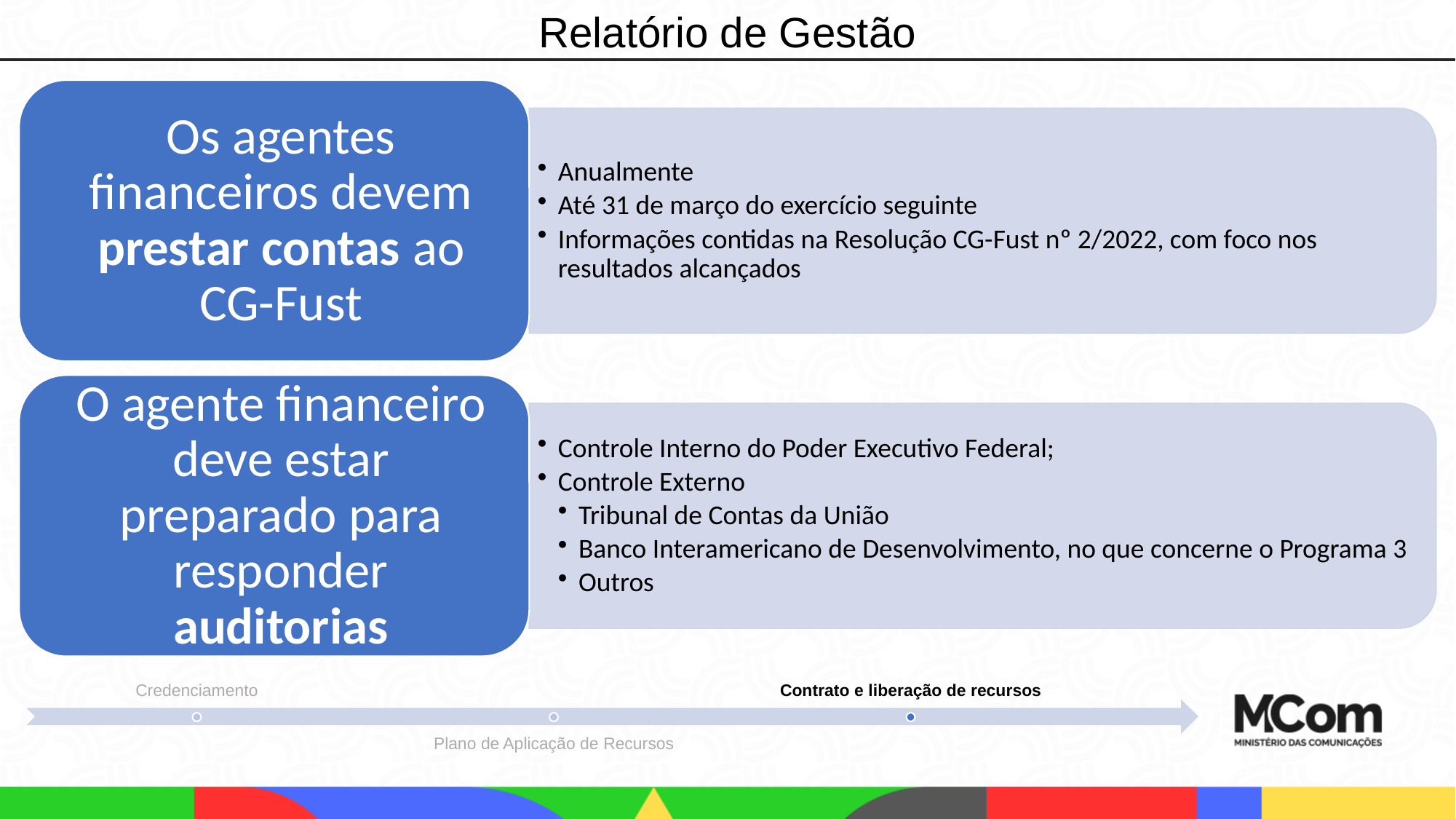

Relatório de Gestão
Anualmente
Até 31 de março do exercício seguinte
Informações contidas na Resolução CG-Fust nº 2/2022, com foco nos resultados alcançados
Os agentes financeiros devem prestar contas ao CG-Fust
Controle Interno do Poder Executivo Federal;
Controle Externo
Tribunal de Contas da União
Banco Interamericano de Desenvolvimento, no que concerne o Programa 3
Outros
O agente financeiro deve estar preparado para responder auditorias
Credenciamento
Plano de Aplicação de Recursos
Contrato e liberação de recursos